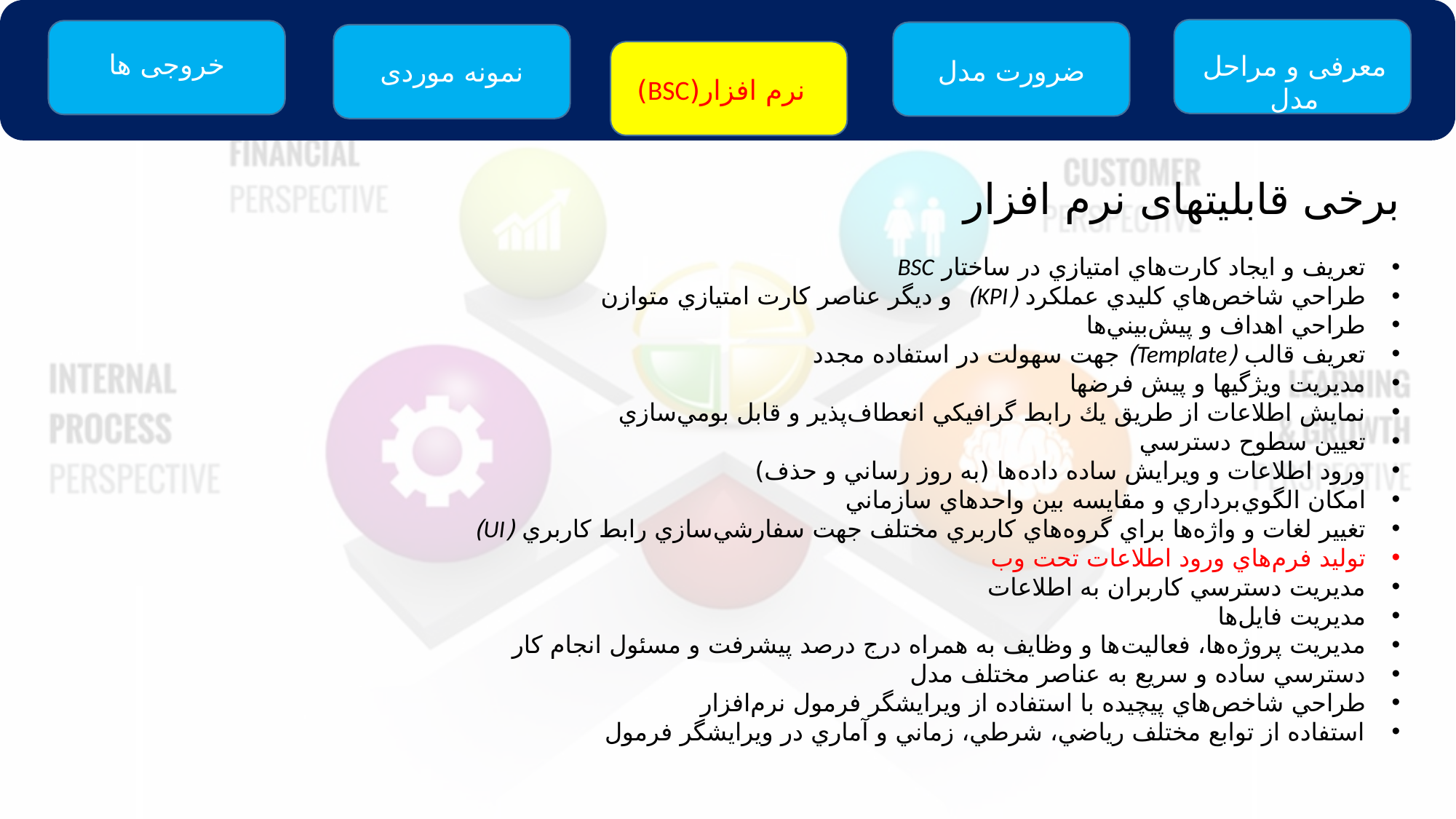

خروجی ها

معرفی و مراحل مدل
ضرورت مدل
نمونه موردی
نرم افزار(BSC)
برخی قابلیتهای نرم افزار

تعريف و ايجاد كارت‌هاي امتيازي در ساختار BSC
طراحي شاخص‌هاي كليدي عملكرد (KPI)  و ديگر عناصر كارت امتيازي متوازن
طراحي اهداف و پيش‌بيني‌ها
تعريف قالب (Template) جهت سهولت در استفاده مجدد
مديريت ويژگيها و پيش فرضها
نمايش اطلاعات از طريق يك رابط گرافيكي انعطاف‌پذير و قابل بومي‌سازي
تعيين سطوح دسترسي
ورود اطلاعات و ويرايش ساده داده‌ها (به روز رساني و حذف)
امكان الگوي‌برداري و مقايسه بين واحدهاي سازماني
تغيير لغات و واژ‌ه‌ها براي گروه‌هاي كاربري مختلف جهت سفارشي‌سازي رابط كاربري (UI)
توليد فرم‌هاي ورود اطلاعات تحت وب
مديريت دسترسي كاربران به اطلاعات
مديريت فايل‌ها
مديريت پروژه‌ها، فعاليت‌ها و وظايف به همراه درج درصد پيشرفت و مسئول انجام كار
دسترسي ساده و سريع به عناصر مختلف مدل
طراحي شاخص‌هاي پيچيده با استفاده از ويرايشگر فرمول نرم‌افزار
استفاده از توابع مختلف رياضي، شرطي، زماني و آماري در ويرايشگر فرمول